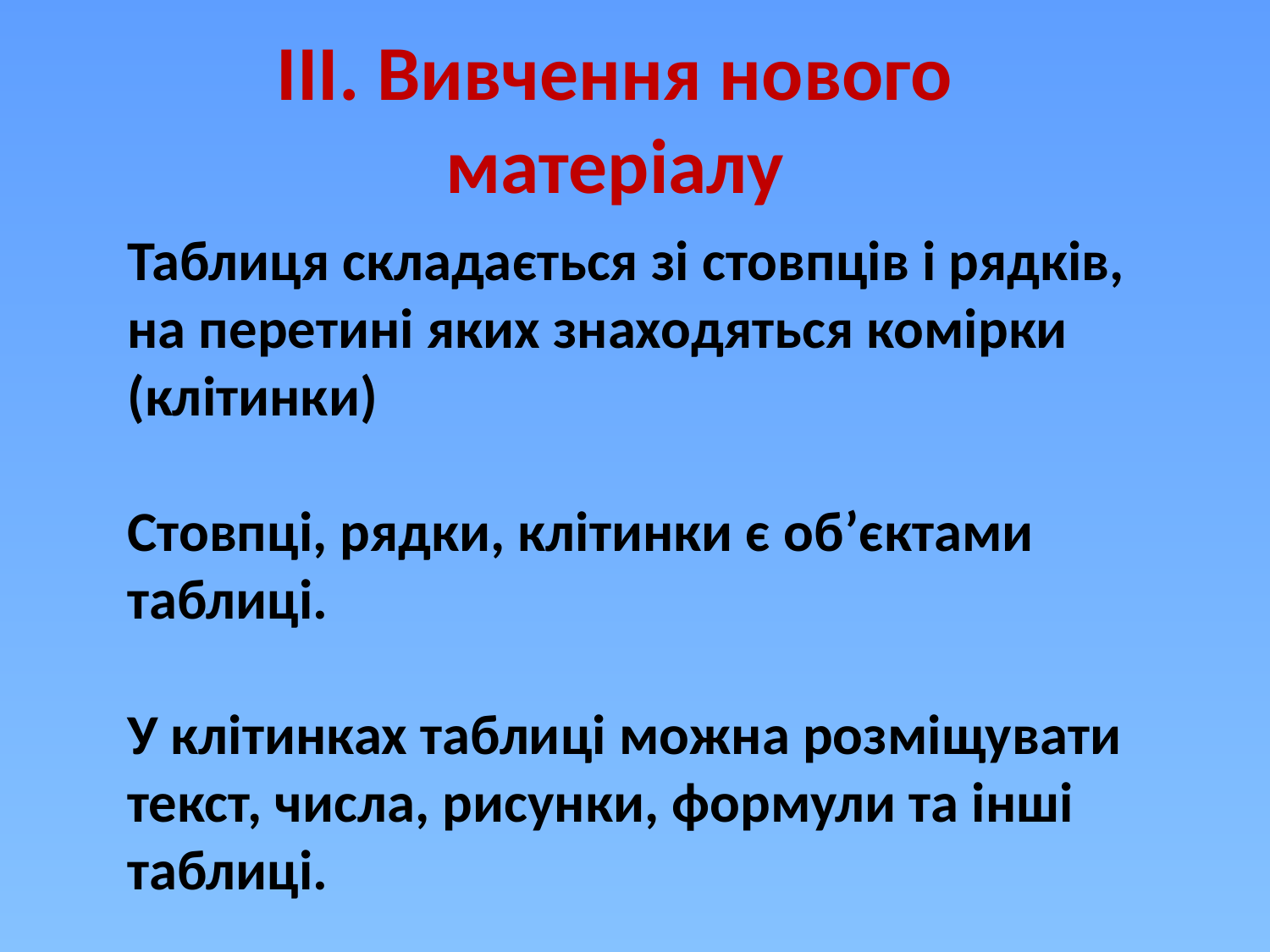

ІІІ. Вивчення нового матеріалу
Таблиця складається зі стовпців і рядків, на перетині яких знаходяться комірки (клітинки)

Стовпці, рядки, клітинки є об’єктами таблиці.

У клітинках таблиці можна розміщувати текст, числа, рисунки, формули та інші таблиці.